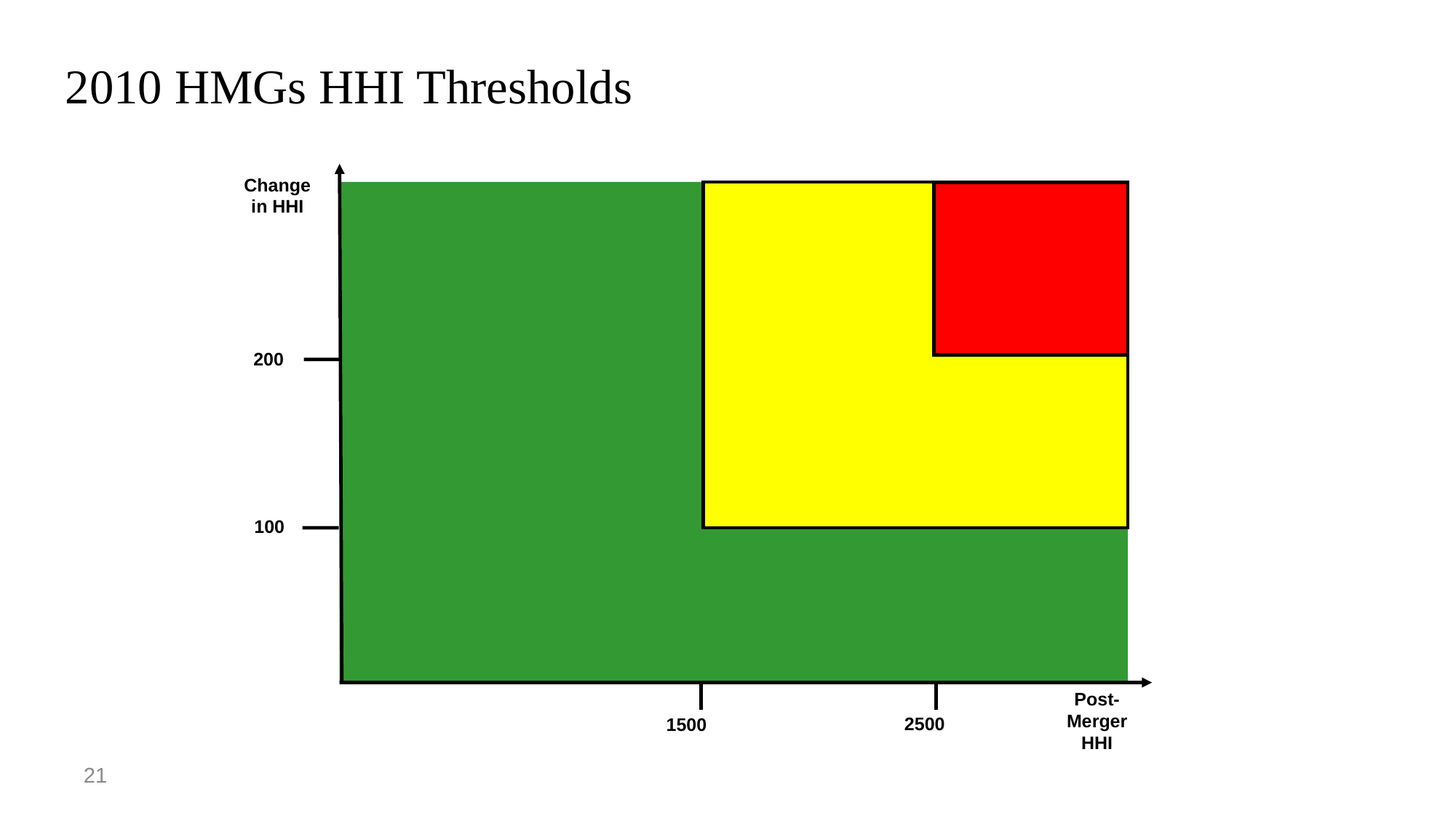

# 2010 HMGs HHI Thresholds

Change
in HHI

200
100

Post-
Merger
HHI
2500
1500
21